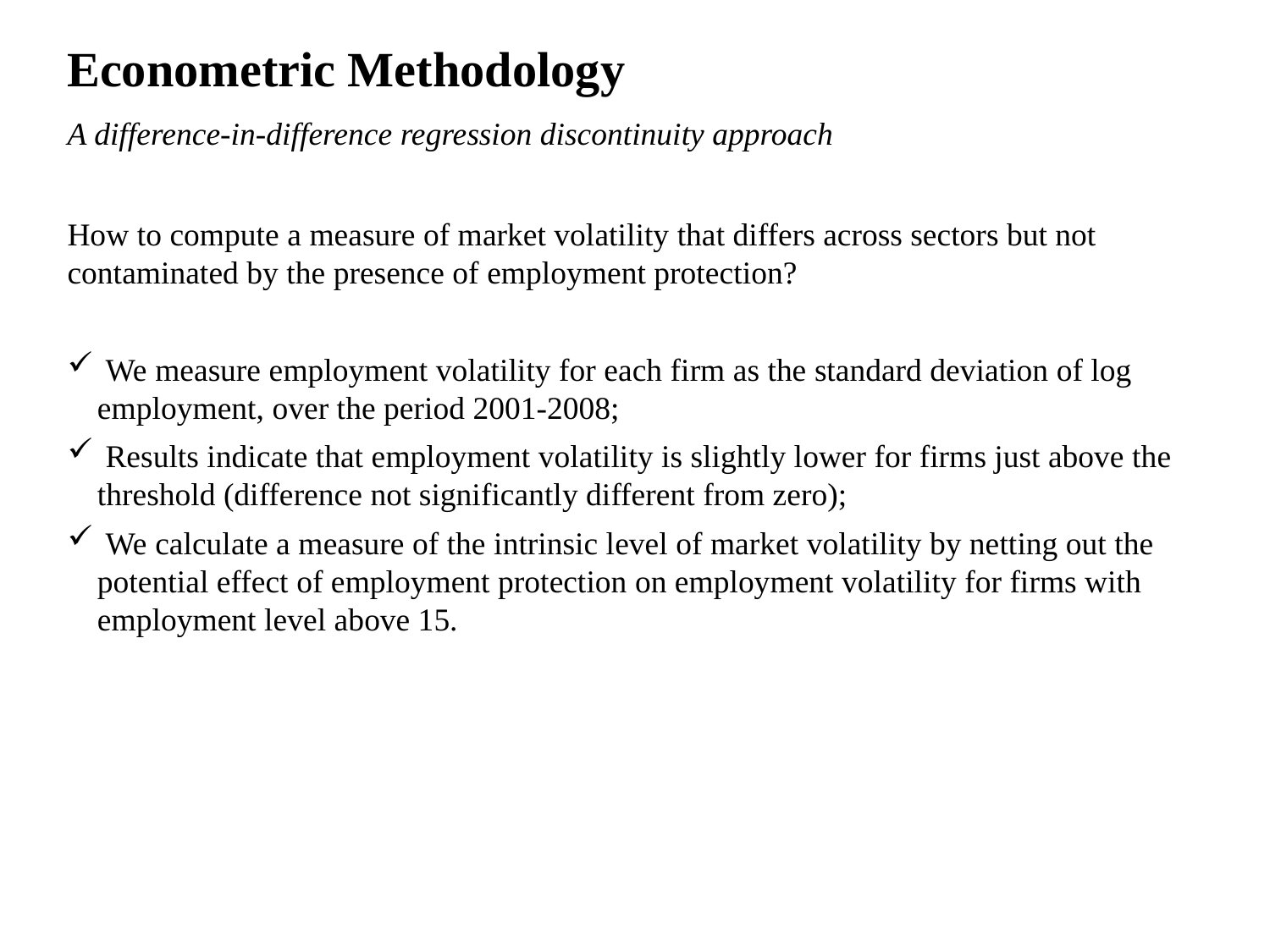

Econometric Methodology
A difference-in-difference regression discontinuity approach
How to compute a measure of market volatility that differs across sectors but not contaminated by the presence of employment protection?

 We measure employment volatility for each firm as the standard deviation of log employment, over the period 2001-2008;
 Results indicate that employment volatility is slightly lower for firms just above the threshold (difference not significantly different from zero);
 We calculate a measure of the intrinsic level of market volatility by netting out the potential effect of employment protection on employment volatility for firms with employment level above 15.